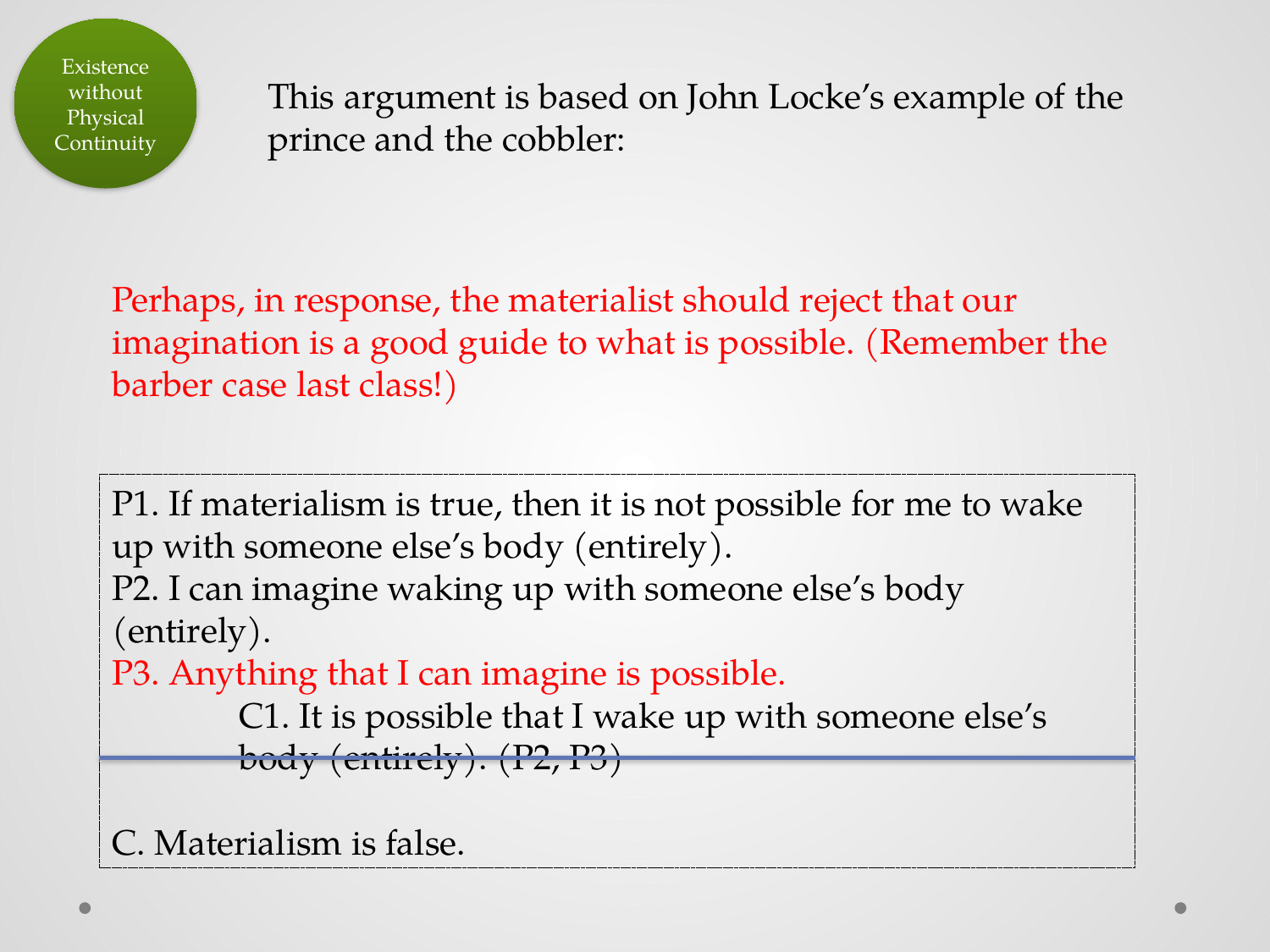

Existence without Physical Continuity
This argument is based on John Locke’s example of the prince and the cobbler:
Perhaps, in response, the materialist should reject that our imagination is a good guide to what is possible. (Remember the barber case last class!)
P1. If materialism is true, then it is not possible for me to wake up with someone else’s body (entirely).
P2. I can imagine waking up with someone else’s body (entirely).
P3. Anything that I can imagine is possible.
	C1. It is possible that I wake up with someone else’s 	body (entirely). (P2, P3)

C. Materialism is false.